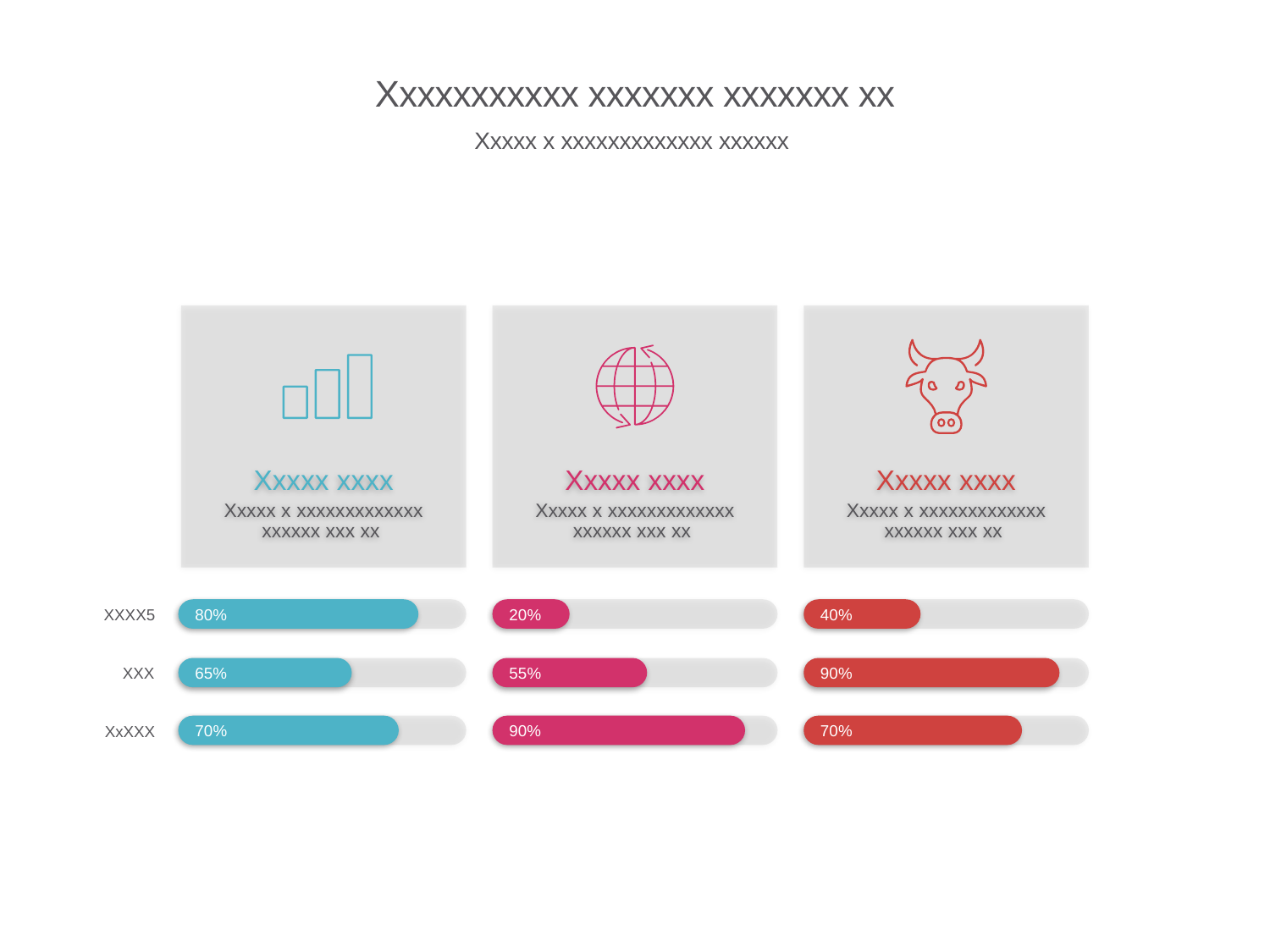

# Xxxxxxxxxxx xxxxxxx xxxxxxx xx
Xxxxx x xxxxxxxxxxxxx xxxxxx
Xxxxx xxxx
Xxxxx x xxxxxxxxxxxxx xxxxxx xxx xx
Xxxxx xxxx
Xxxxx x xxxxxxxxxxxxx xxxxxx xxx xx
Xxxxx xxxx
Xxxxx x xxxxxxxxxxxxx xxxxxx xxx xx

80%
20%
40%
XXXX5
65%
55%
90%
XXX
70%
90%
70%
XxXXX